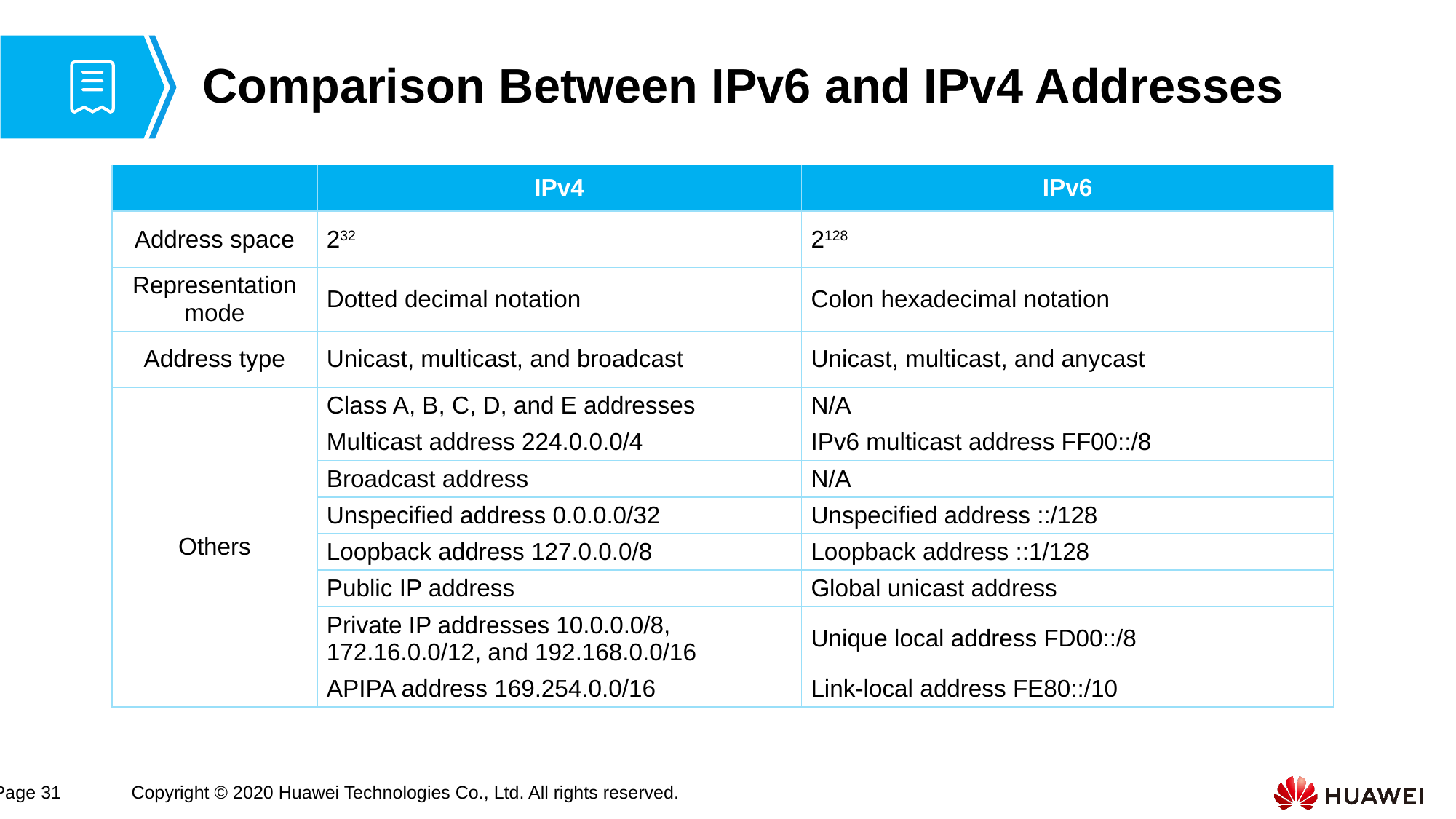

# Comparison Between IPv6 and IPv4 Addresses
|  | IPv4 | IPv6 |
| --- | --- | --- |
| Address space | 232 | 2128 |
| Representation mode | Dotted decimal notation | Colon hexadecimal notation |
| Address type | Unicast, multicast, and broadcast | Unicast, multicast, and anycast |
| Others | Class A, B, C, D, and E addresses | N/A |
|  | Multicast address 224.0.0.0/4 | IPv6 multicast address FF00::/8 |
|  | Broadcast address | N/A |
|  | Unspecified address 0.0.0.0/32 | Unspecified address ::/128 |
|  | Loopback address 127.0.0.0/8 | Loopback address ::1/128 |
|  | Public IP address | Global unicast address |
|  | Private IP addresses 10.0.0.0/8, 172.16.0.0/12, and 192.168.0.0/16 | Unique local address FD00::/8 |
|  | APIPA address 169.254.0.0/16 | Link-local address FE80::/10 |